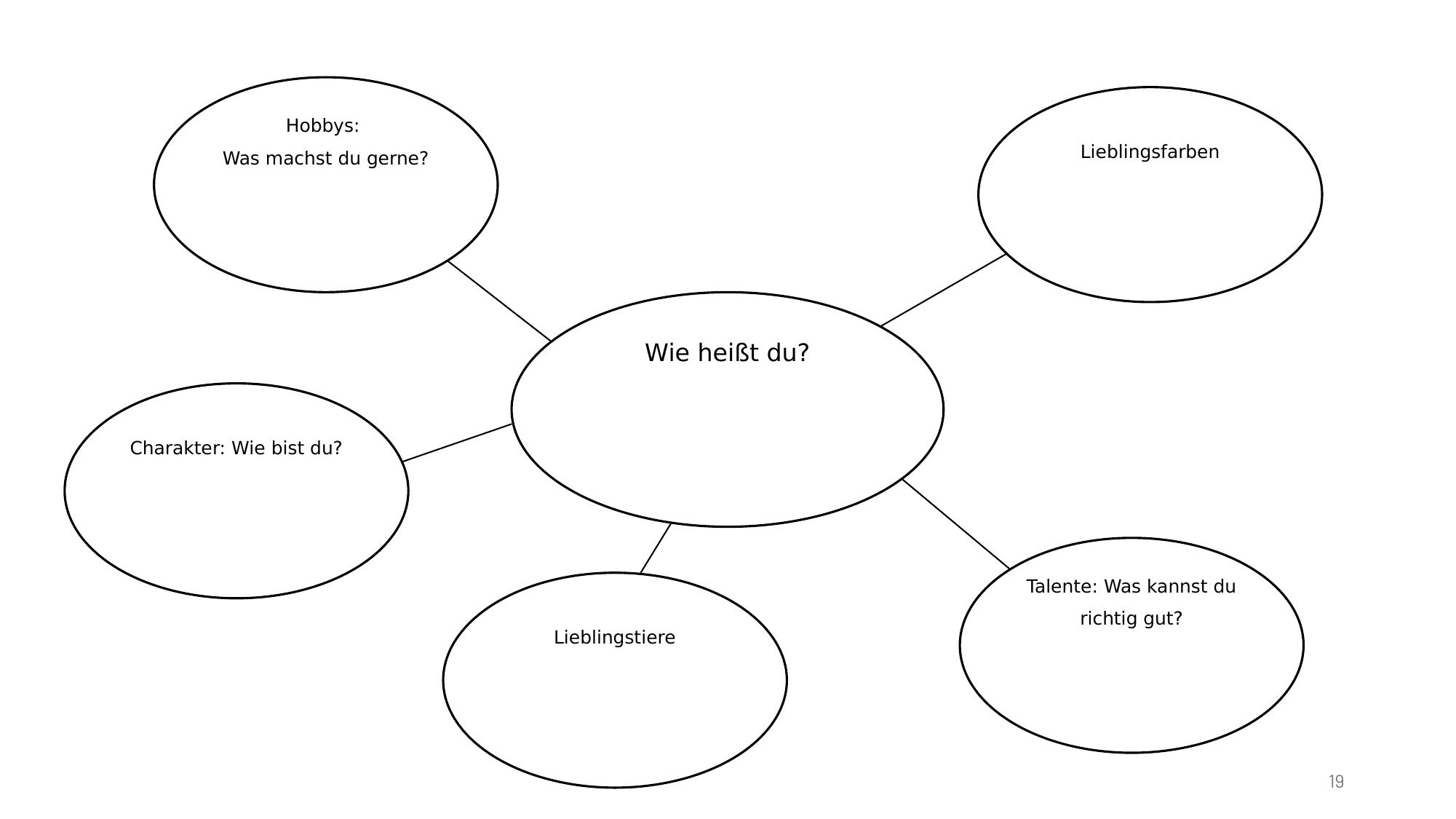

Hobbys:
Was machst du gerne?

Lieblingsfarben

Wie heißt du?

Charakter: Wie bist du?

Talente: Was kannst du richtig gut?

Lieblingstiere

19